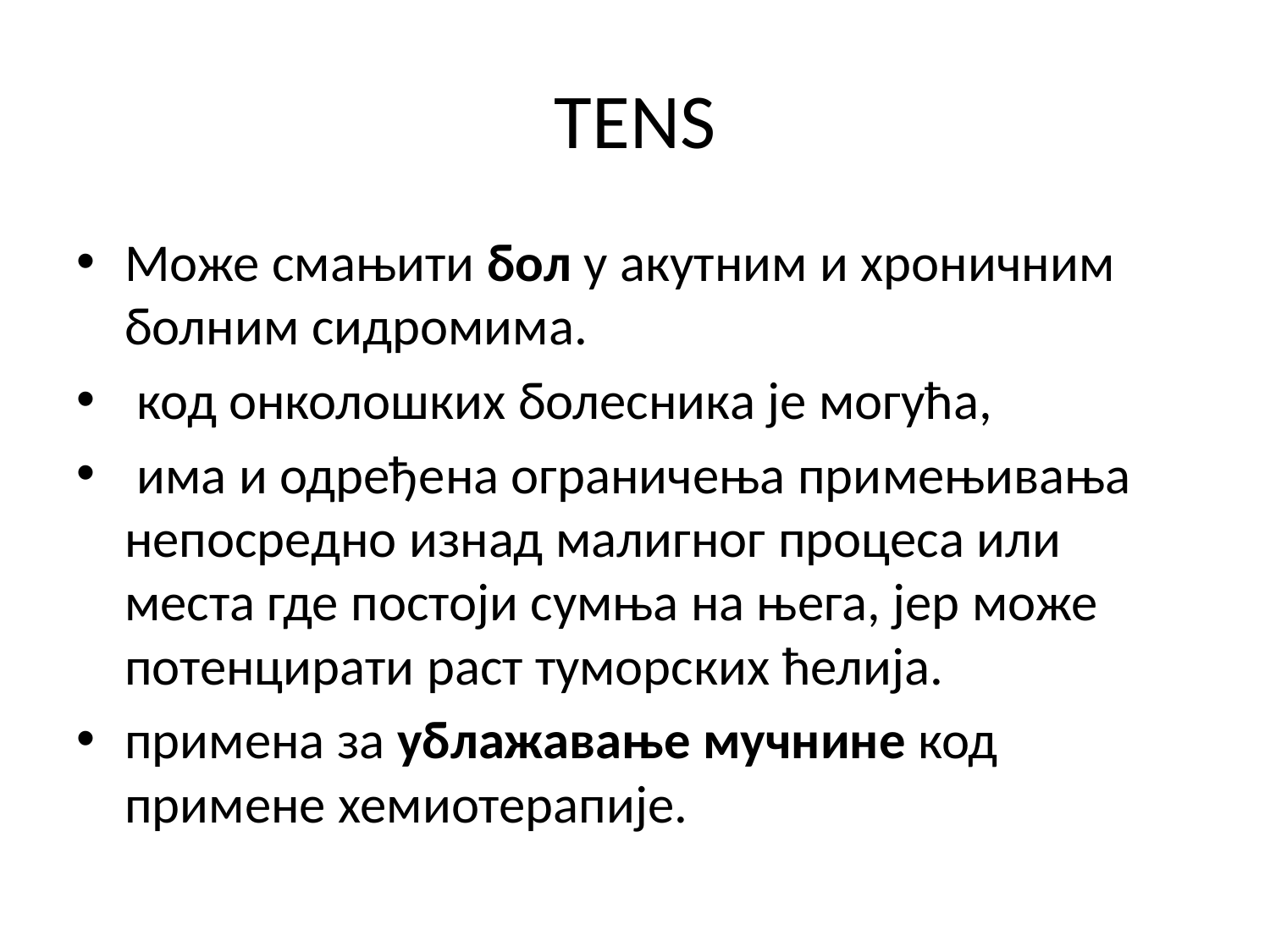

# TENS
Може смањити бол у акутним и хроничним болним сидромима.
 код онколошких болесника је могућа,
 има и одређена ограничења примењивања непосредно изнад малигног процеса или места где постоји сумња на њега, јер може потенцирати раст туморских ћелија.
примена за ублажавање мучнине код примене хемиотерапије.